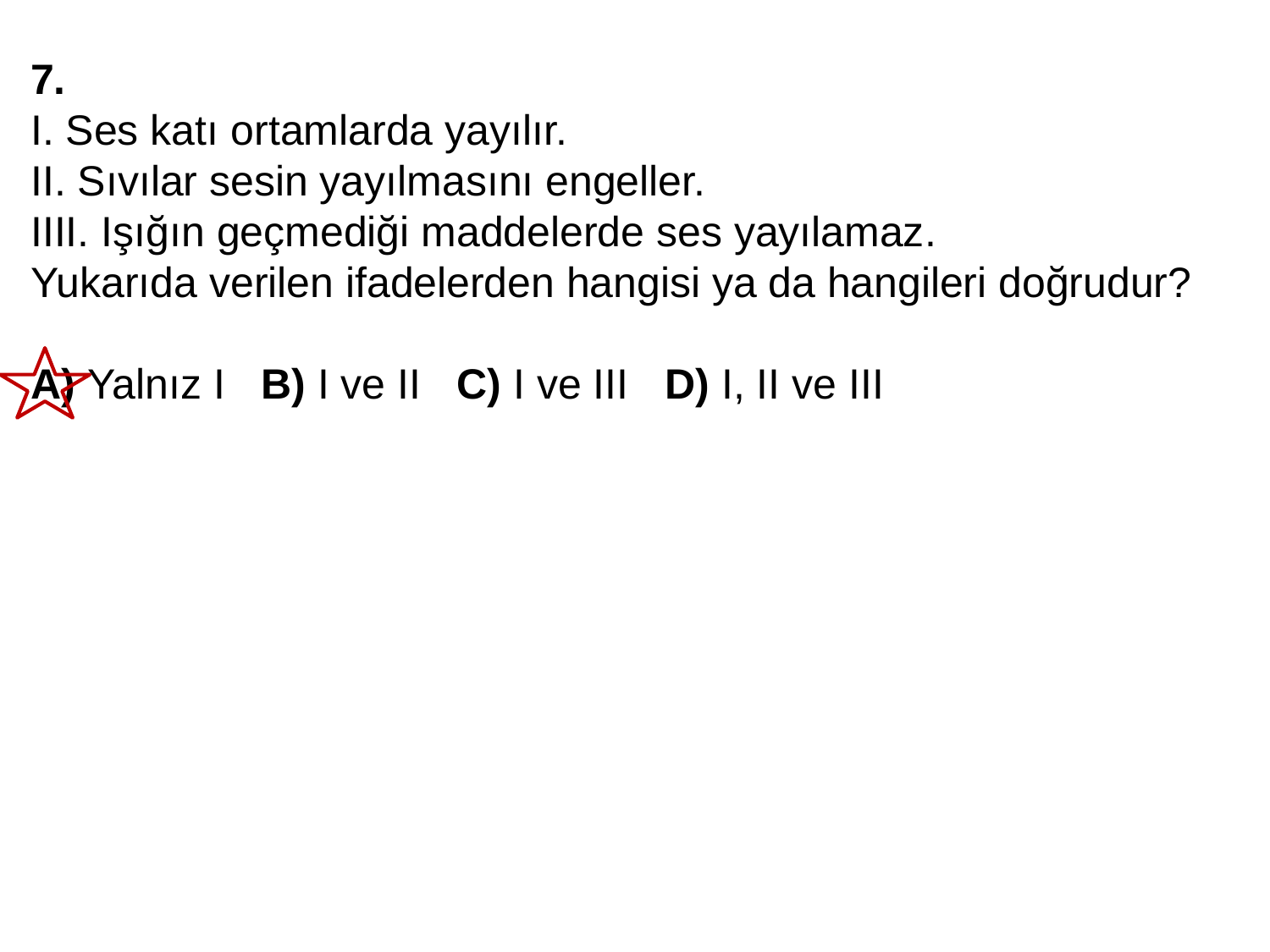

7.
I. Ses katı ortamlarda yayılır.
II. Sıvılar sesin yayılmasını engeller.
IIII. Işığın geçmediği maddelerde ses yayılamaz.
Yukarıda verilen ifadelerden hangisi ya da hangileri doğrudur?

A) Yalnız I   B) I ve II   C) I ve III   D) I, II ve III